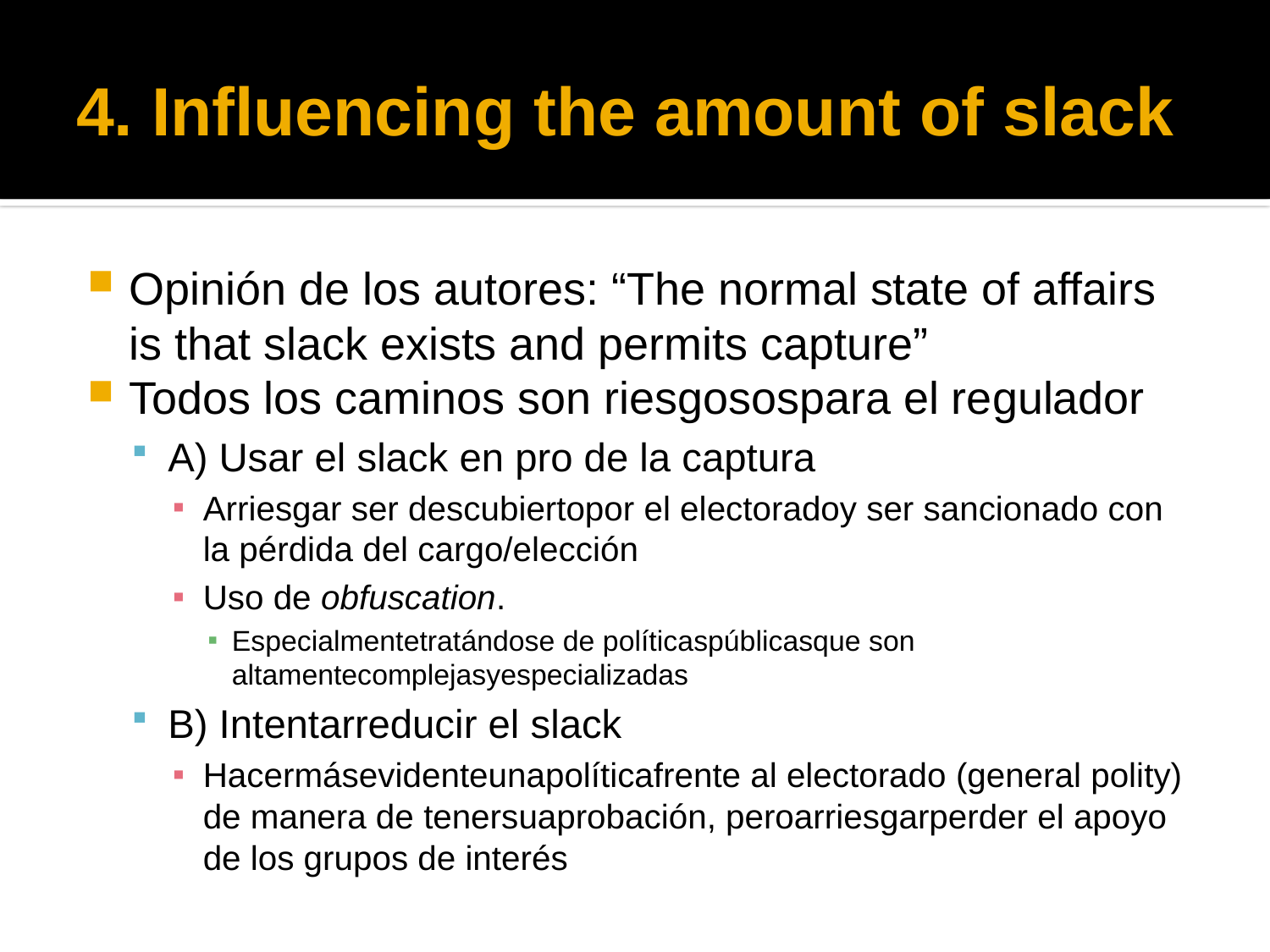

# 4. Influencing the amount of slack
Opinión de los autores: “The normal state of affairs is that slack exists and permits capture”
Todos los caminos son riesgosospara el regulador
A) Usar el slack en pro de la captura
Arriesgar ser descubiertopor el electoradoy ser sancionado con la pérdida del cargo/elección
Uso de obfuscation.
Especialmentetratándose de políticaspúblicasque son altamentecomplejasyespecializadas
B) Intentarreducir el slack
Hacermásevidenteunapolíticafrente al electorado (general polity) de manera de tenersuaprobación, peroarriesgarperder el apoyo de los grupos de interés